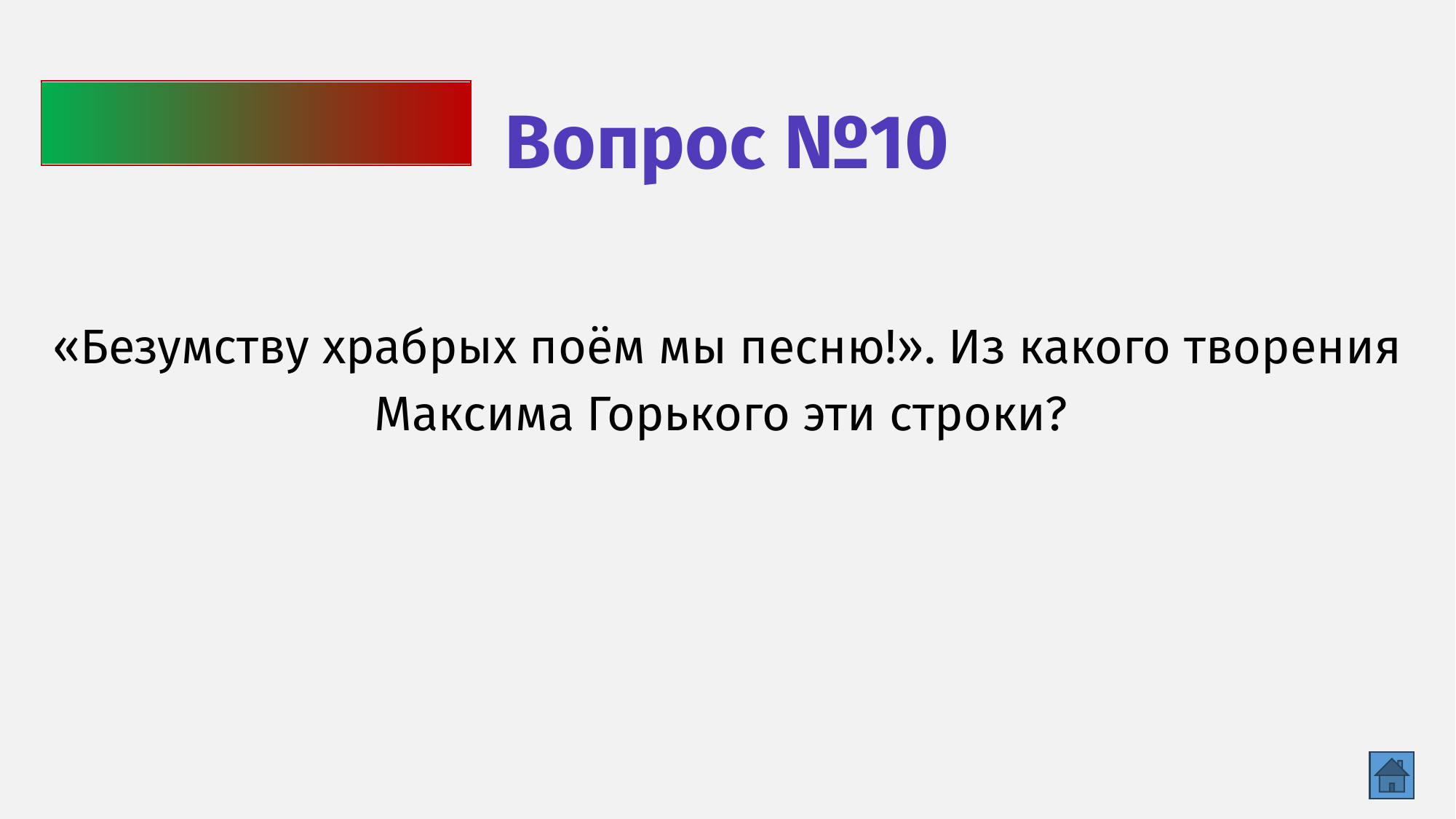

Вопрос №10
«Безумству храбрых поём мы песню!». Из какого творения Максима Горького эти строки?